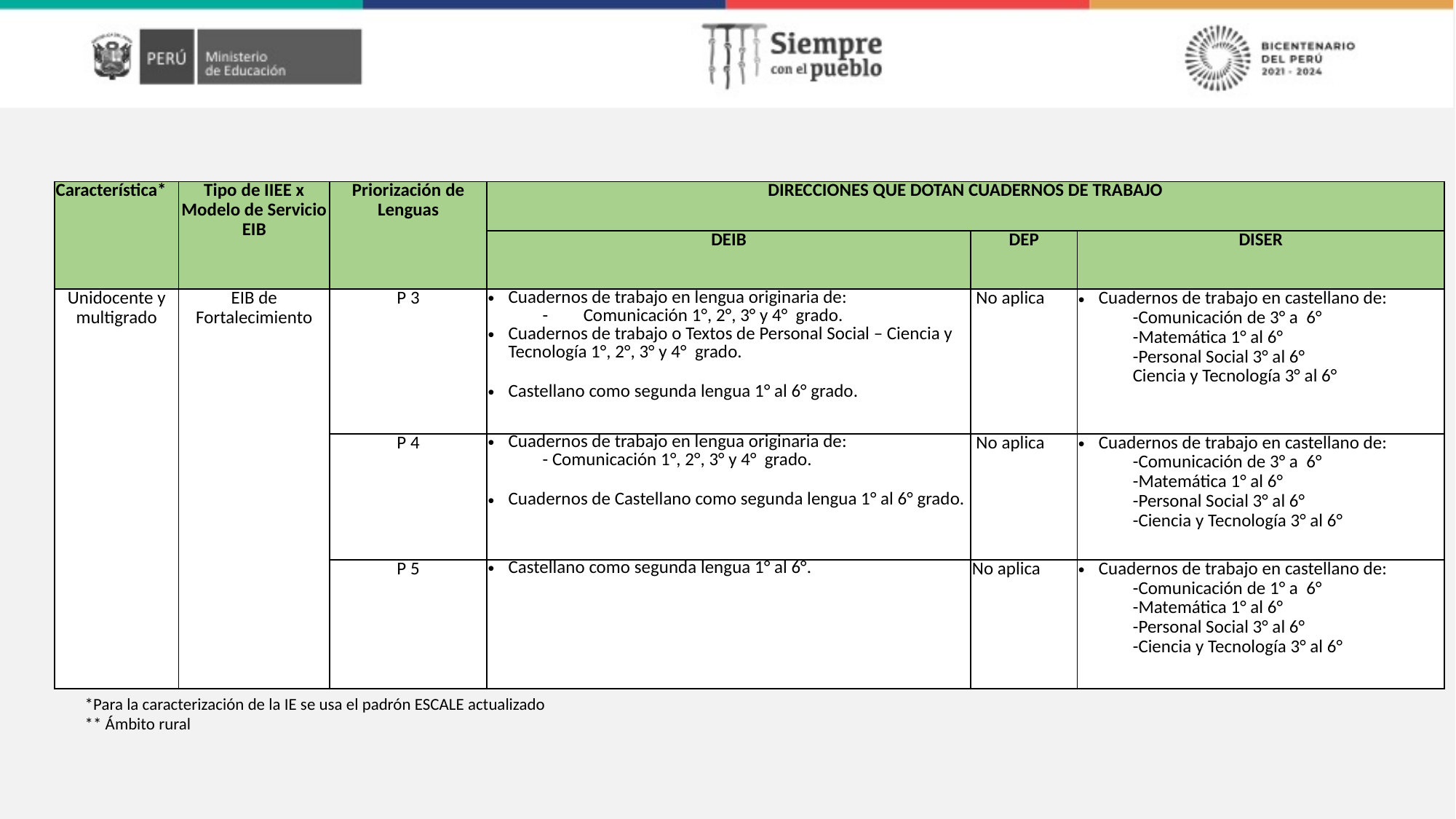

| Característica\* | Tipo de IIEE x Modelo de Servicio EIB | Priorización de Lenguas | DIRECCIONES QUE DOTAN CUADERNOS DE TRABAJO |  |  |
| --- | --- | --- | --- | --- | --- |
|  |  |  | DEIB | DEP | DISER |
| Unidocente y multigrado | EIB de Fortalecimiento | P 3 | Cuadernos de trabajo en lengua originaria de: Comunicación 1°, 2°, 3° y 4° grado. Cuadernos de trabajo o Textos de Personal Social – Ciencia y Tecnología 1°, 2°, 3° y 4° grado. Castellano como segunda lengua 1° al 6° grado. | No aplica | Cuadernos de trabajo en castellano de: -Comunicación de 3° a 6° -Matemática 1° al 6° -Personal Social 3° al 6° Ciencia y Tecnología 3° al 6° |
|  |  | P 4 | Cuadernos de trabajo en lengua originaria de: - Comunicación 1°, 2°, 3° y 4° grado. Cuadernos de Castellano como segunda lengua 1° al 6° grado. | No aplica | Cuadernos de trabajo en castellano de: -Comunicación de 3° a 6° -Matemática 1° al 6° -Personal Social 3° al 6° -Ciencia y Tecnología 3° al 6° |
|  |  | P 5 | Castellano como segunda lengua 1° al 6°. | No aplica | Cuadernos de trabajo en castellano de: -Comunicación de 1° a 6° -Matemática 1° al 6° -Personal Social 3° al 6° -Ciencia y Tecnología 3° al 6° |
*Para la caracterización de la IE se usa el padrón ESCALE actualizado
** Ámbito rural